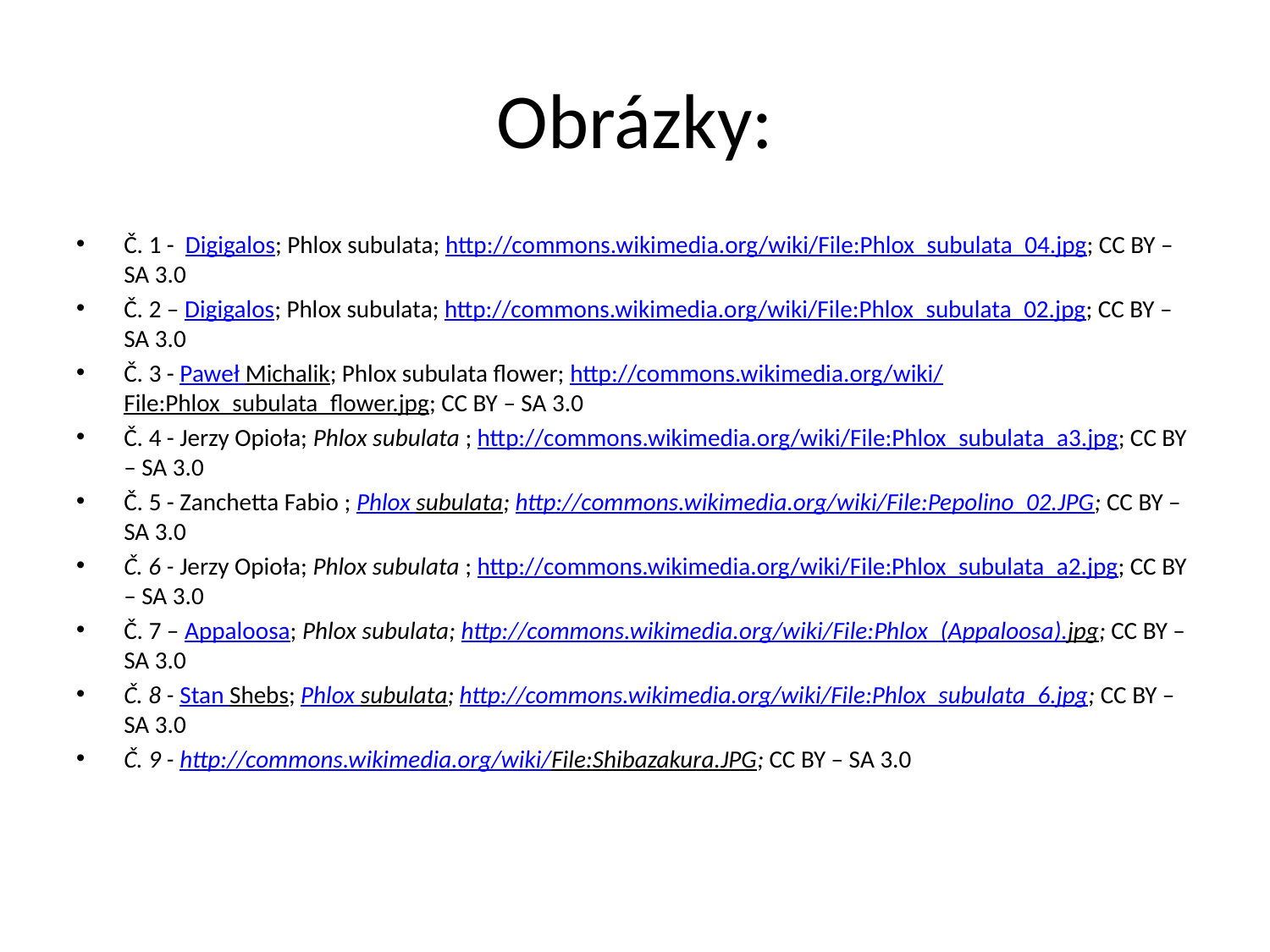

# Obrázky:
Č. 1 -  Digigalos; Phlox subulata; http://commons.wikimedia.org/wiki/File:Phlox_subulata_04.jpg; CC BY – SA 3.0
Č. 2 – Digigalos; Phlox subulata; http://commons.wikimedia.org/wiki/File:Phlox_subulata_02.jpg; CC BY – SA 3.0
Č. 3 - Paweł Michalik; Phlox subulata flower; http://commons.wikimedia.org/wiki/File:Phlox_subulata_flower.jpg; CC BY – SA 3.0
Č. 4 - Jerzy Opioła; Phlox subulata ; http://commons.wikimedia.org/wiki/File:Phlox_subulata_a3.jpg; CC BY – SA 3.0
Č. 5 - Zanchetta Fabio ; Phlox subulata; http://commons.wikimedia.org/wiki/File:Pepolino_02.JPG; CC BY – SA 3.0
Č. 6 - Jerzy Opioła; Phlox subulata ; http://commons.wikimedia.org/wiki/File:Phlox_subulata_a2.jpg; CC BY – SA 3.0
Č. 7 – Appaloosa; Phlox subulata; http://commons.wikimedia.org/wiki/File:Phlox_(Appaloosa).jpg; CC BY – SA 3.0
Č. 8 - Stan Shebs; Phlox subulata; http://commons.wikimedia.org/wiki/File:Phlox_subulata_6.jpg; CC BY – SA 3.0
Č. 9 - http://commons.wikimedia.org/wiki/File:Shibazakura.JPG; CC BY – SA 3.0